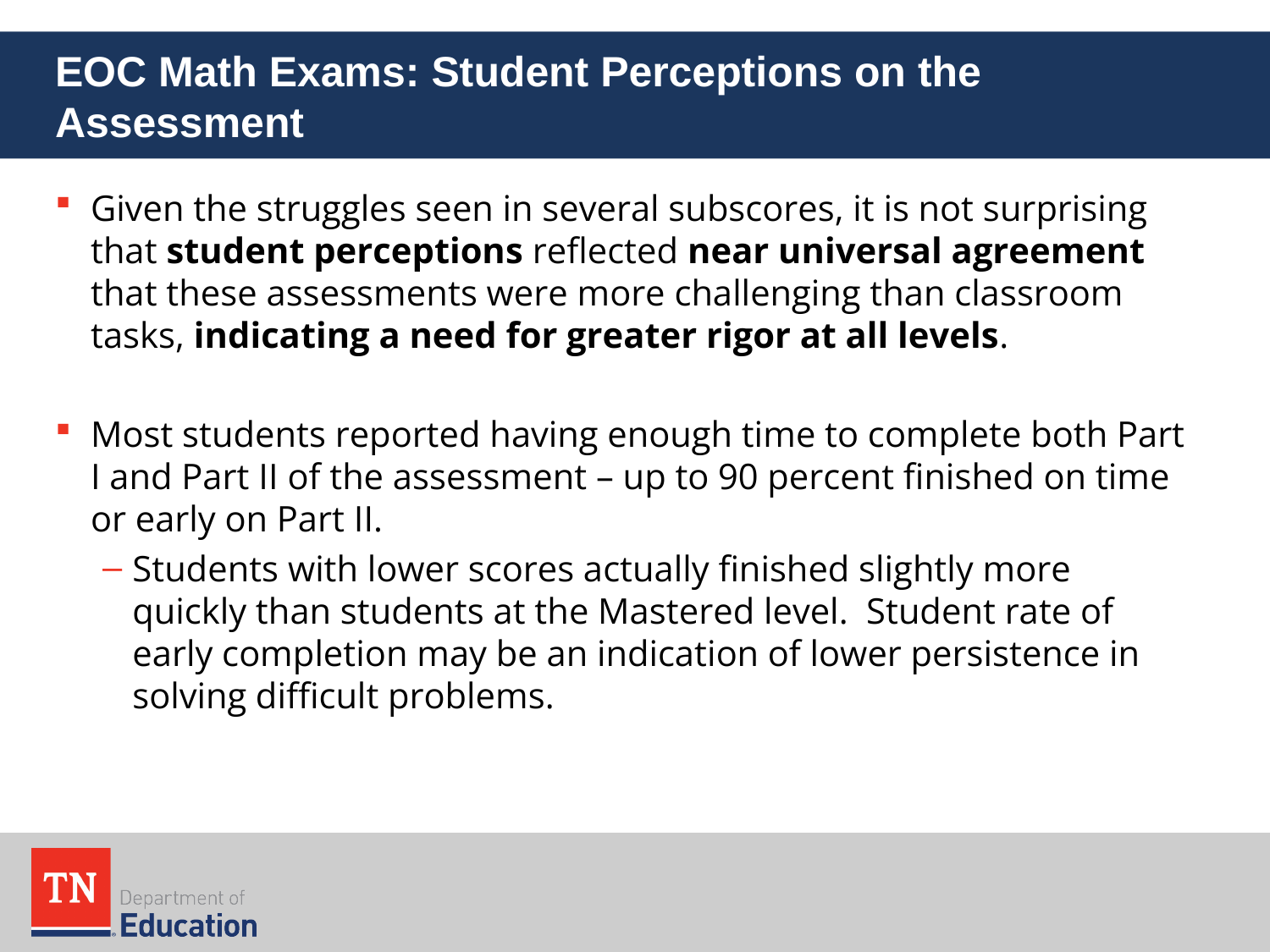

# EOC Math Exams: Student Perceptions on the Assessment
Given the struggles seen in several subscores, it is not surprising that student perceptions reflected near universal agreement that these assessments were more challenging than classroom tasks, indicating a need for greater rigor at all levels.

Most students reported having enough time to complete both Part I and Part II of the assessment – up to 90 percent finished on time or early on Part II.
Students with lower scores actually finished slightly more quickly than students at the Mastered level.  Student rate of early completion may be an indication of lower persistence in solving difficult problems.